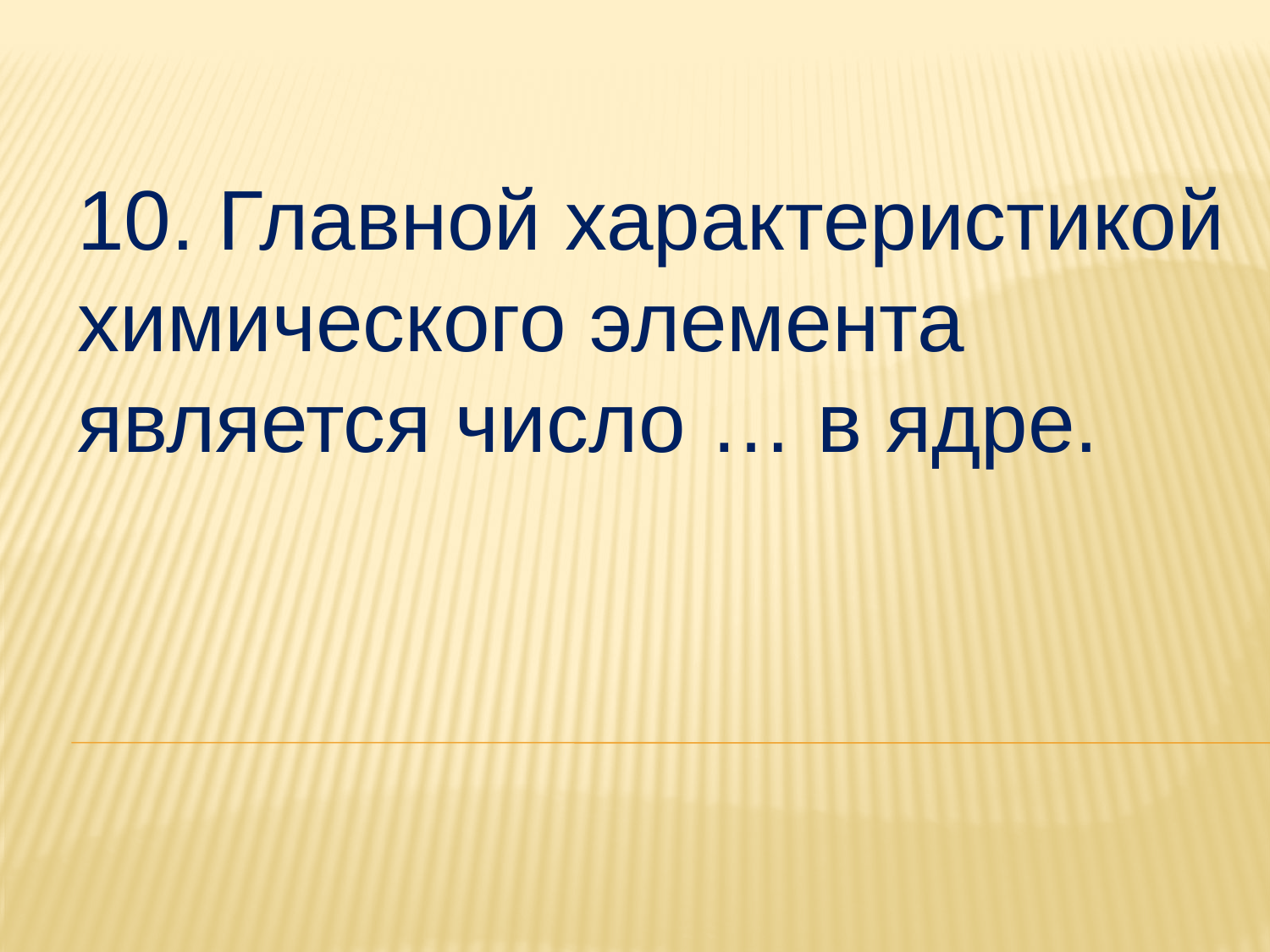

10. Главной характеристикой химического элемента является число … в ядре.